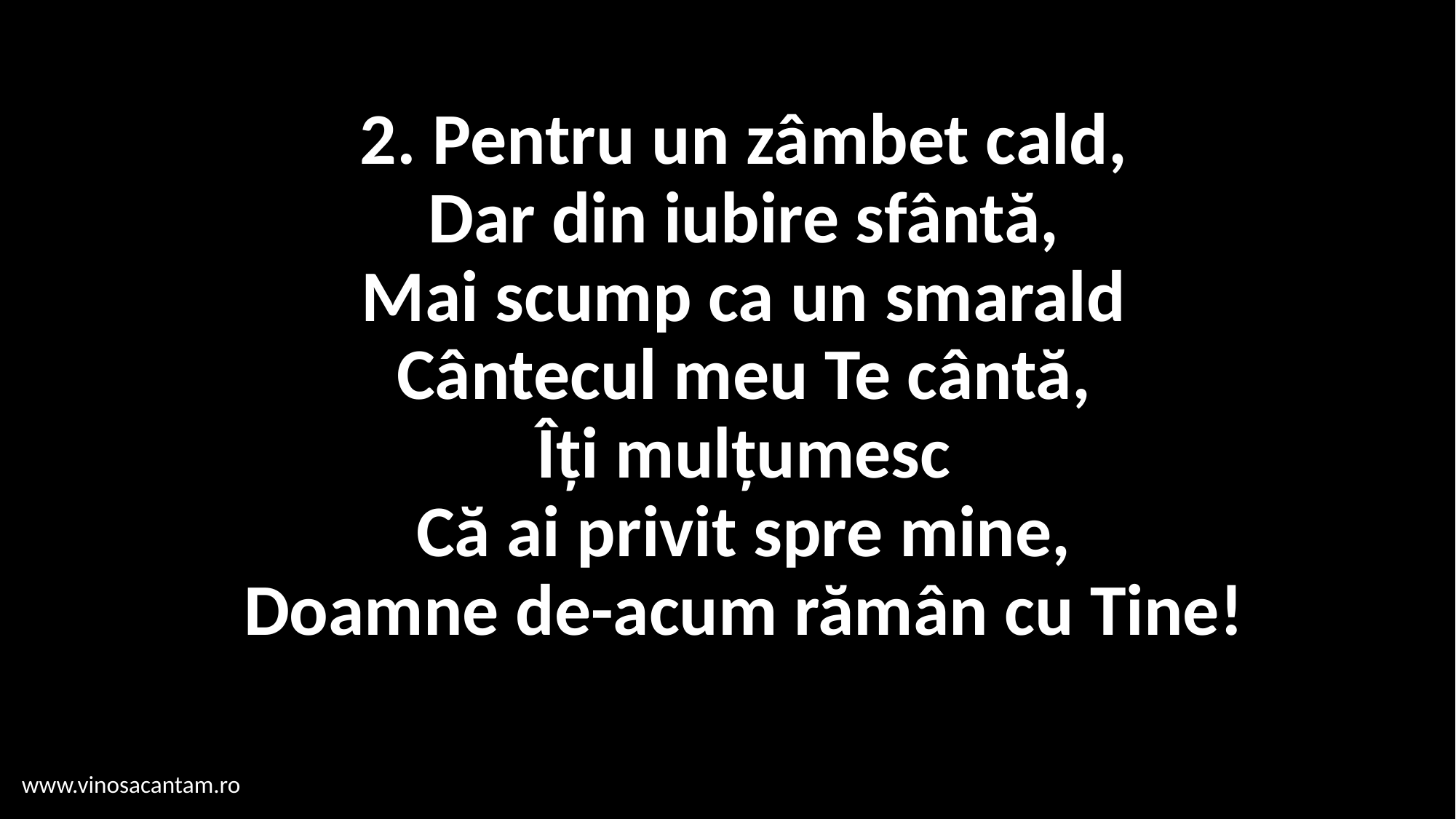

# 2. Pentru un zâmbet cald, Dar din iubire sfântă, Mai scump ca un smarald Cântecul meu Te cântă, Îți mulțumesc Că ai privit spre mine, Doamne de-acum rămân cu Tine!
www.vinosacantam.ro